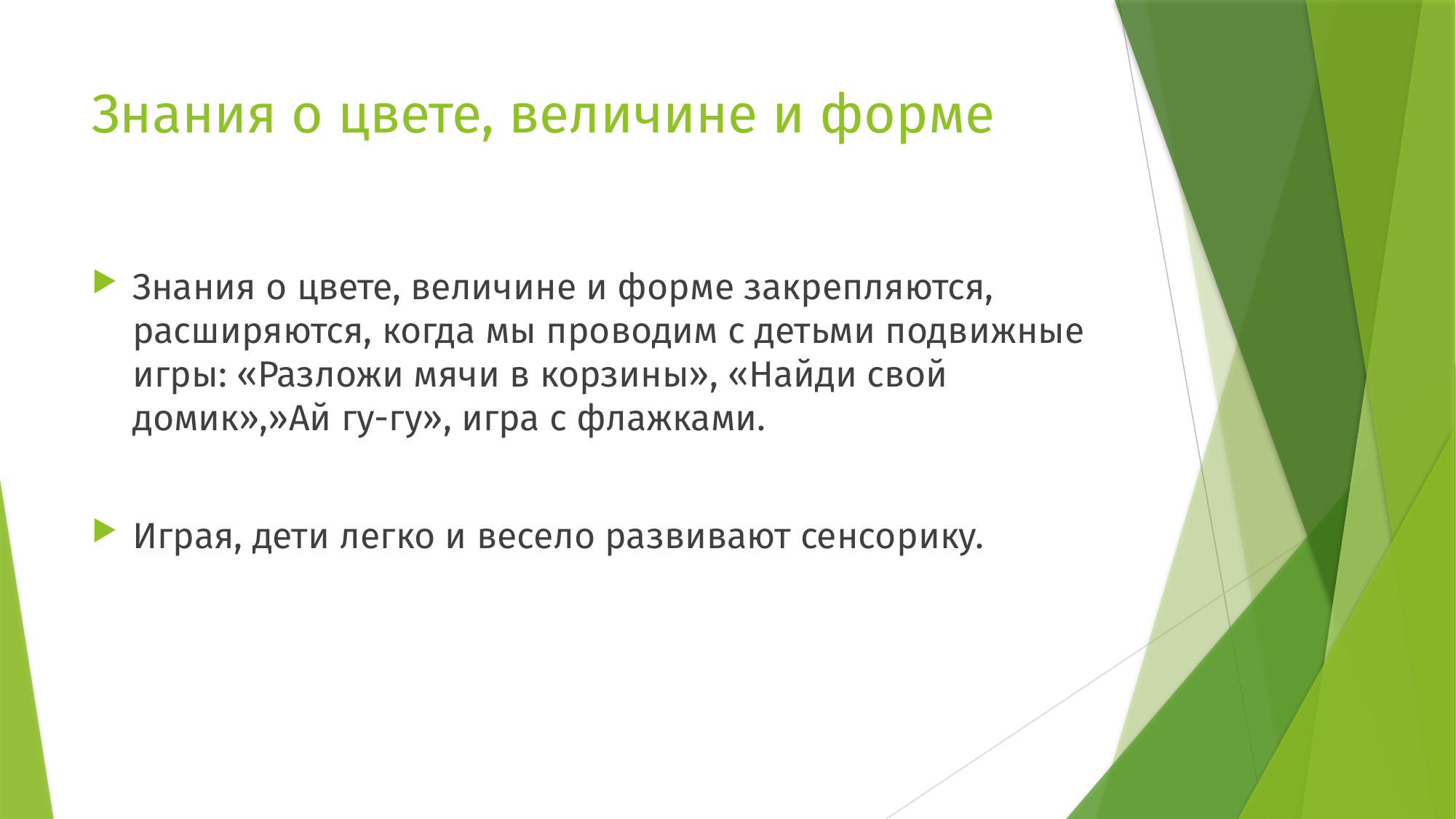

# Знания о цвете, величине и форме
Знания о цвете, величине и форме закрепляются, расширяются, когда мы проводим с детьми подвижные игры: «Разложи мячи в корзины», «Найди свой домик»,»Ай гу-гу», игра с флажками.

Играя, дети легко и весело развивают сенсорику.